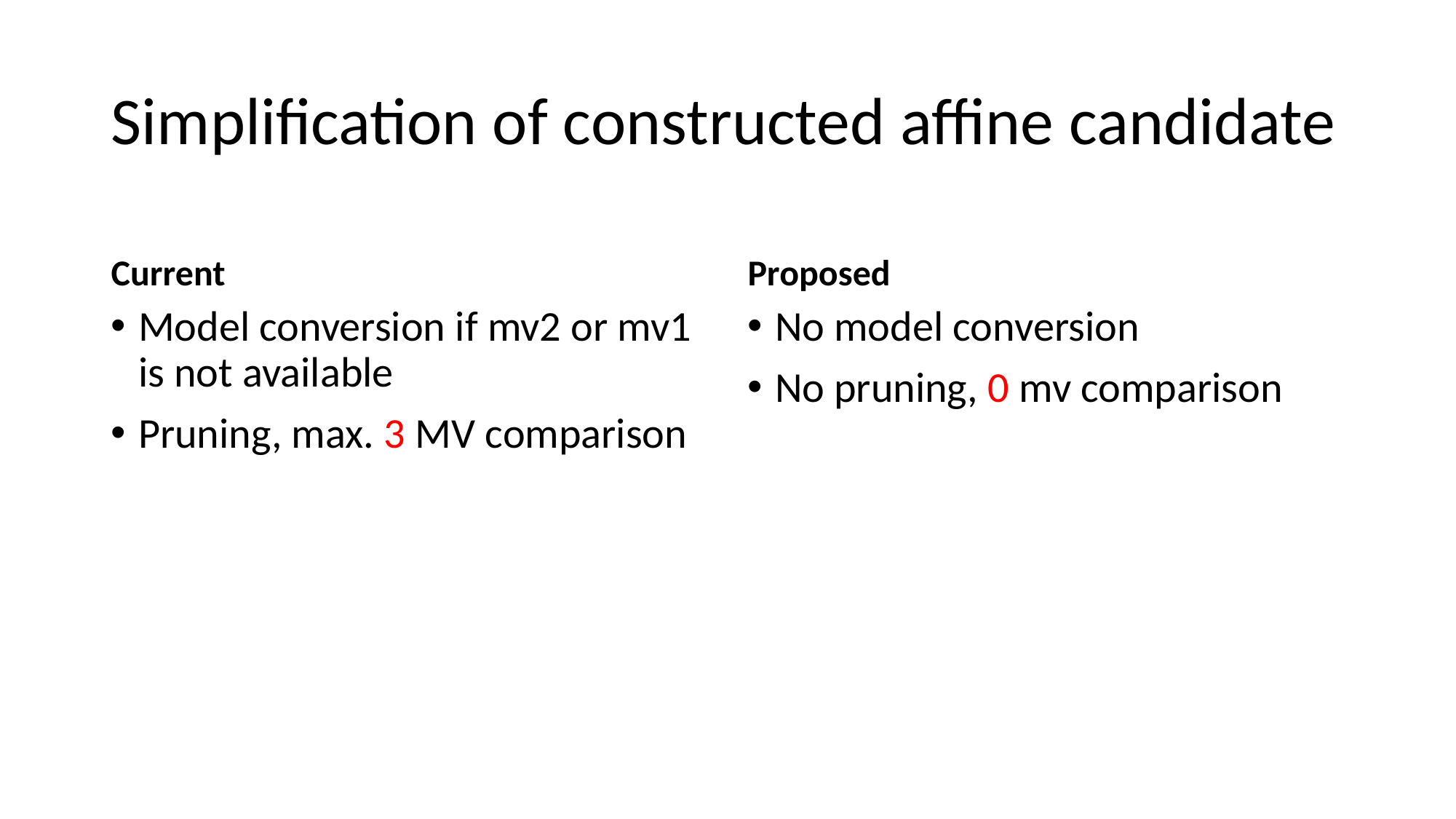

# Simplification of constructed affine candidate
Current
Proposed
Model conversion if mv2 or mv1 is not available
Pruning, max. 3 MV comparison
No model conversion
No pruning, 0 mv comparison